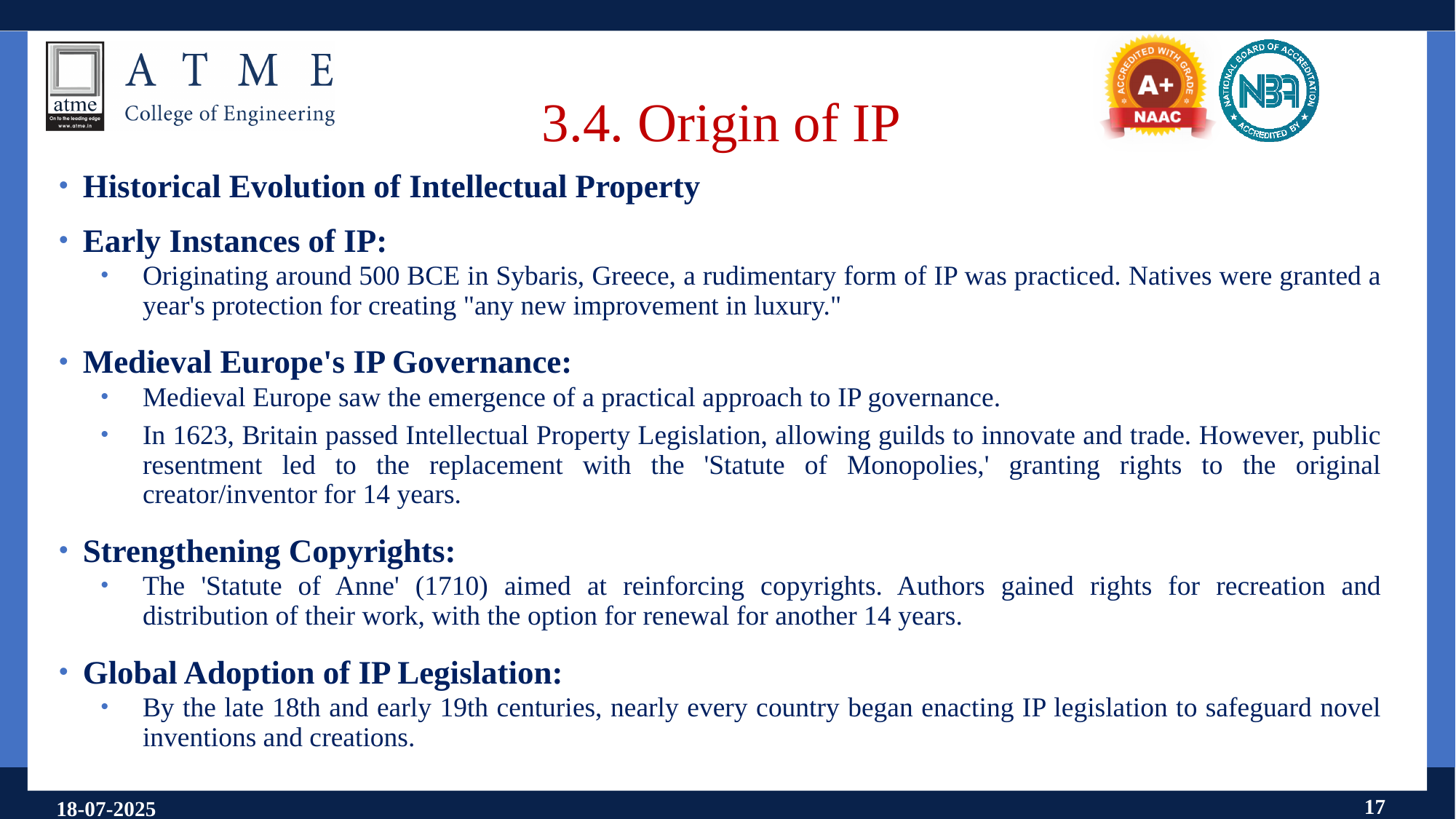

# 3.4. Origin of IP
Historical Evolution of Intellectual Property
Early Instances of IP:
Originating around 500 BCE in Sybaris, Greece, a rudimentary form of IP was practiced. Natives were granted a year's protection for creating "any new improvement in luxury."
Medieval Europe's IP Governance:
Medieval Europe saw the emergence of a practical approach to IP governance.
In 1623, Britain passed Intellectual Property Legislation, allowing guilds to innovate and trade. However, public resentment led to the replacement with the 'Statute of Monopolies,' granting rights to the original creator/inventor for 14 years.
Strengthening Copyrights:
The 'Statute of Anne' (1710) aimed at reinforcing copyrights. Authors gained rights for recreation and distribution of their work, with the option for renewal for another 14 years.
Global Adoption of IP Legislation:
By the late 18th and early 19th centuries, nearly every country began enacting IP legislation to safeguard novel inventions and creations.
17
18-07-2025